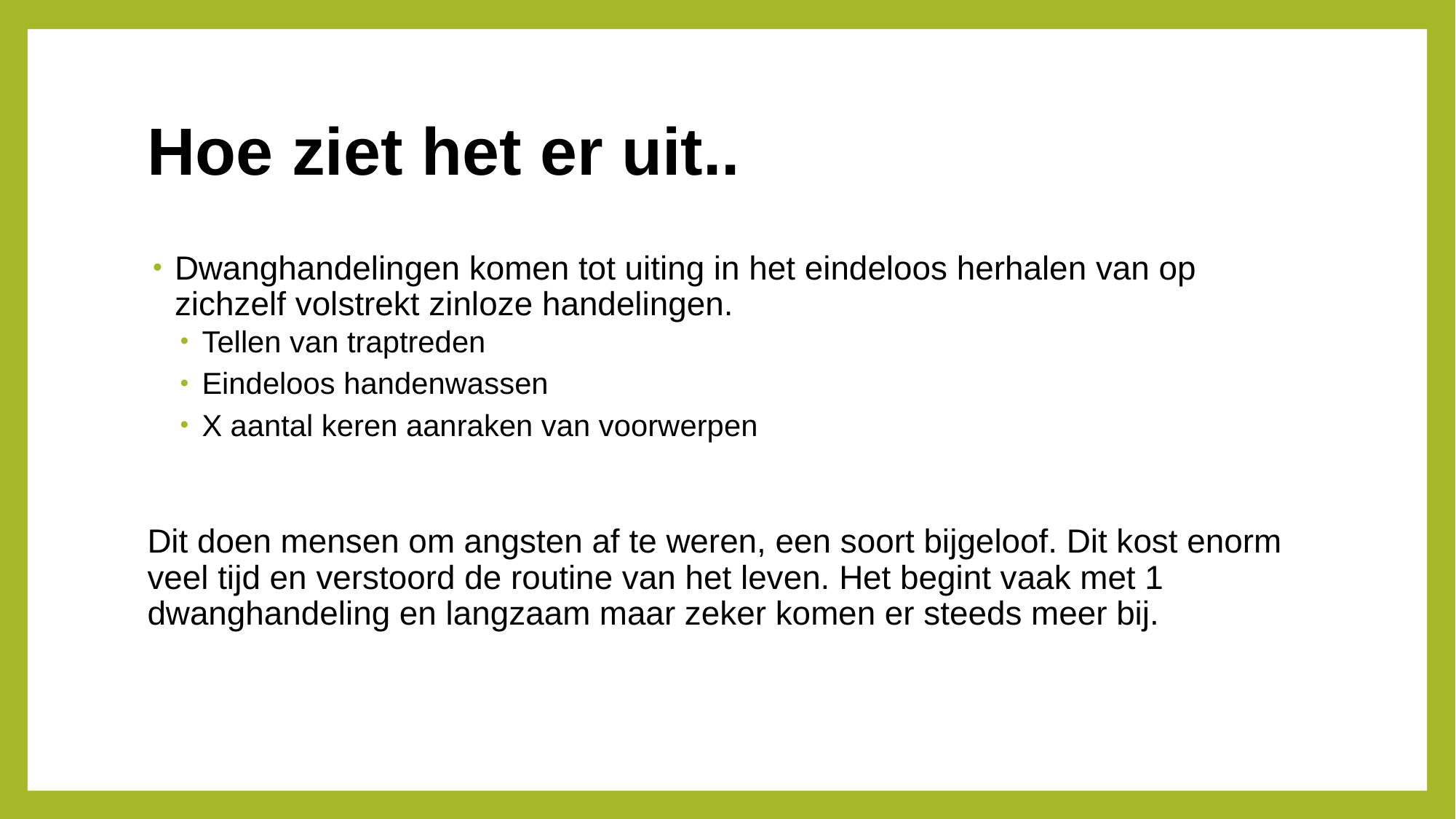

# Hoe ziet het er uit..
Dwanghandelingen komen tot uiting in het eindeloos herhalen van op zichzelf volstrekt zinloze handelingen.
Tellen van traptreden
Eindeloos handenwassen
X aantal keren aanraken van voorwerpen

Dit doen mensen om angsten af te weren, een soort bijgeloof. Dit kost enorm veel tijd en verstoord de routine van het leven. Het begint vaak met 1 dwanghandeling en langzaam maar zeker komen er steeds meer bij.